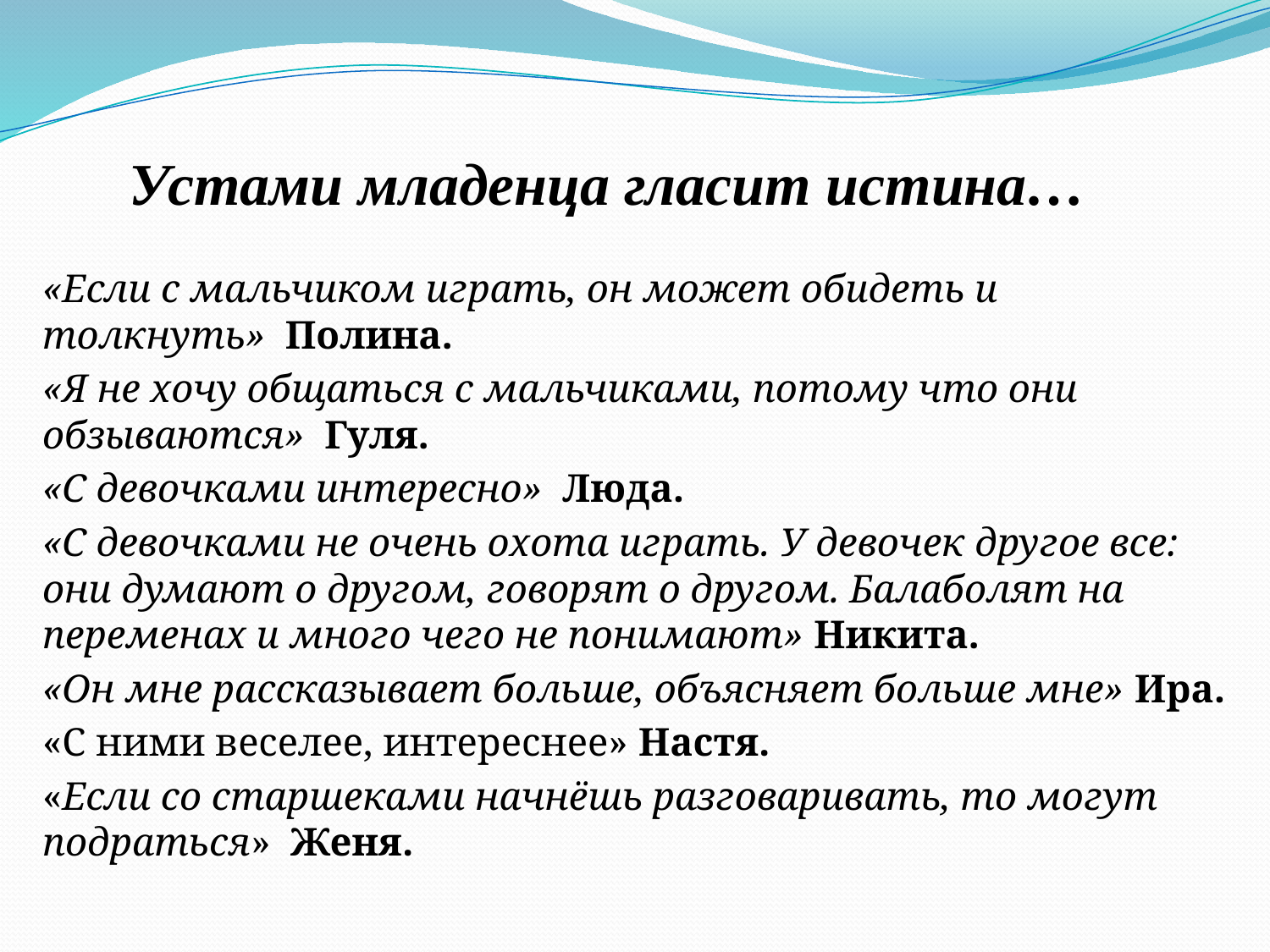

# Устами младенца гласит истина…
«Если с мальчиком играть, он может обидеть и толкнуть»  Полина.
«Я не хочу общаться с мальчиками, потому что они обзываются»  Гуля.
«С девочками интересно»  Люда.
«С девочками не очень охота играть. У девочек другое все: они думают о другом, говорят о другом. Балаболят на переменах и много чего не понимают» Никита.
«Он мне рассказывает больше, объясняет больше мне» Ира.
«С ними веселее, интереснее» Настя.
«Если со старшеками начнёшь разговаривать, то могут подраться»  Женя.